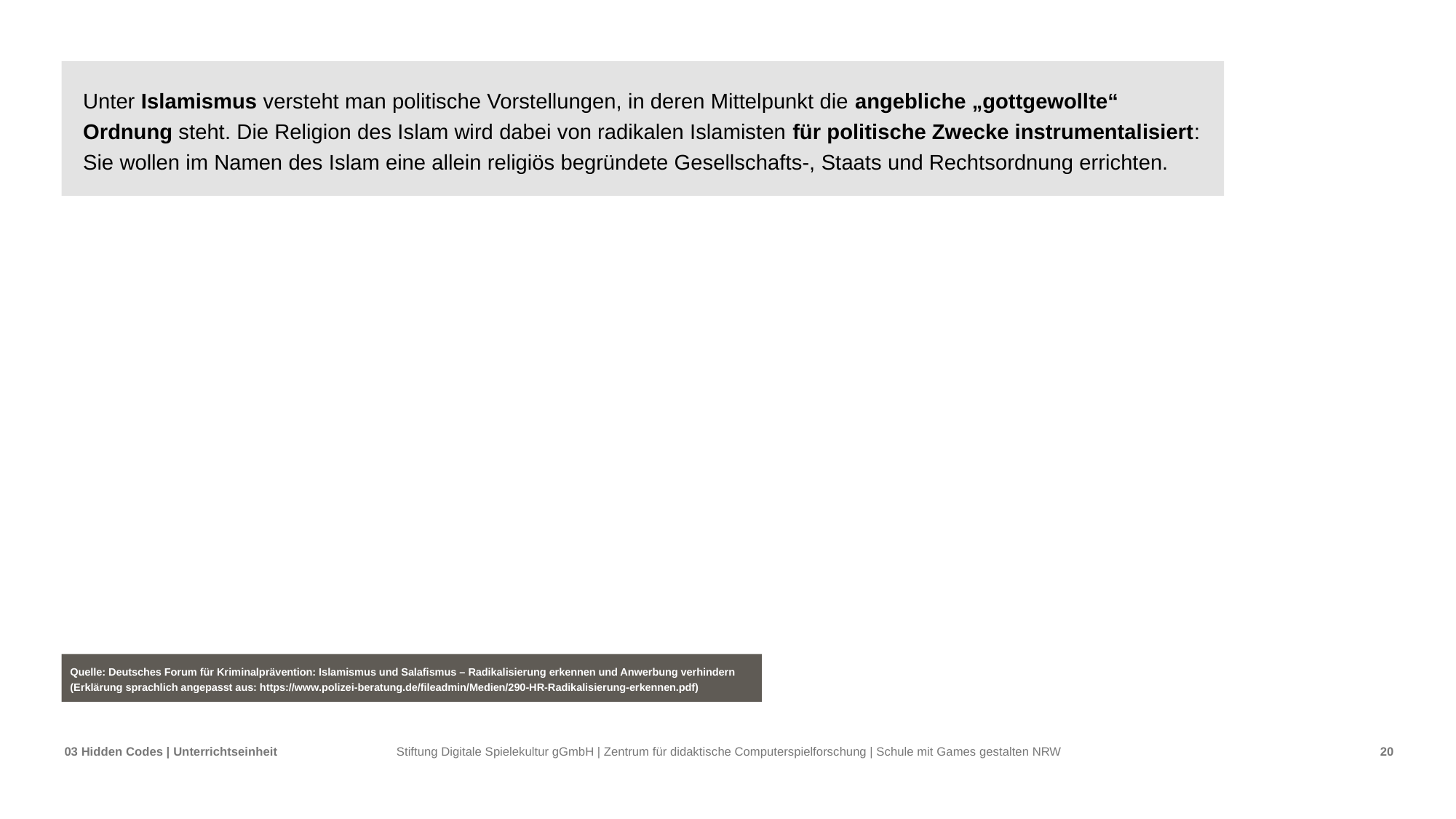

Unter Islamismus versteht man politische Vorstellungen, in deren Mittelpunkt die angebliche „gottgewollte“ Ordnung steht. Die Religion des Islam wird dabei von radikalen Islamisten für politische Zwecke instrumentalisiert: Sie wollen im Namen des Islam eine allein religiös begründete Gesellschafts-, Staats und Rechtsordnung errichten.
Quelle: Deutsches Forum für Kriminalprävention: Islamismus und Salafismus – Radikalisierung erkennen und Anwerbung verhindern (Erklärung sprachlich angepasst aus: https://www.polizei-beratung.de/fileadmin/Medien/290-HR-Radikalisierung-erkennen.pdf)
03 Hidden Codes | Unterrichtseinheit
20